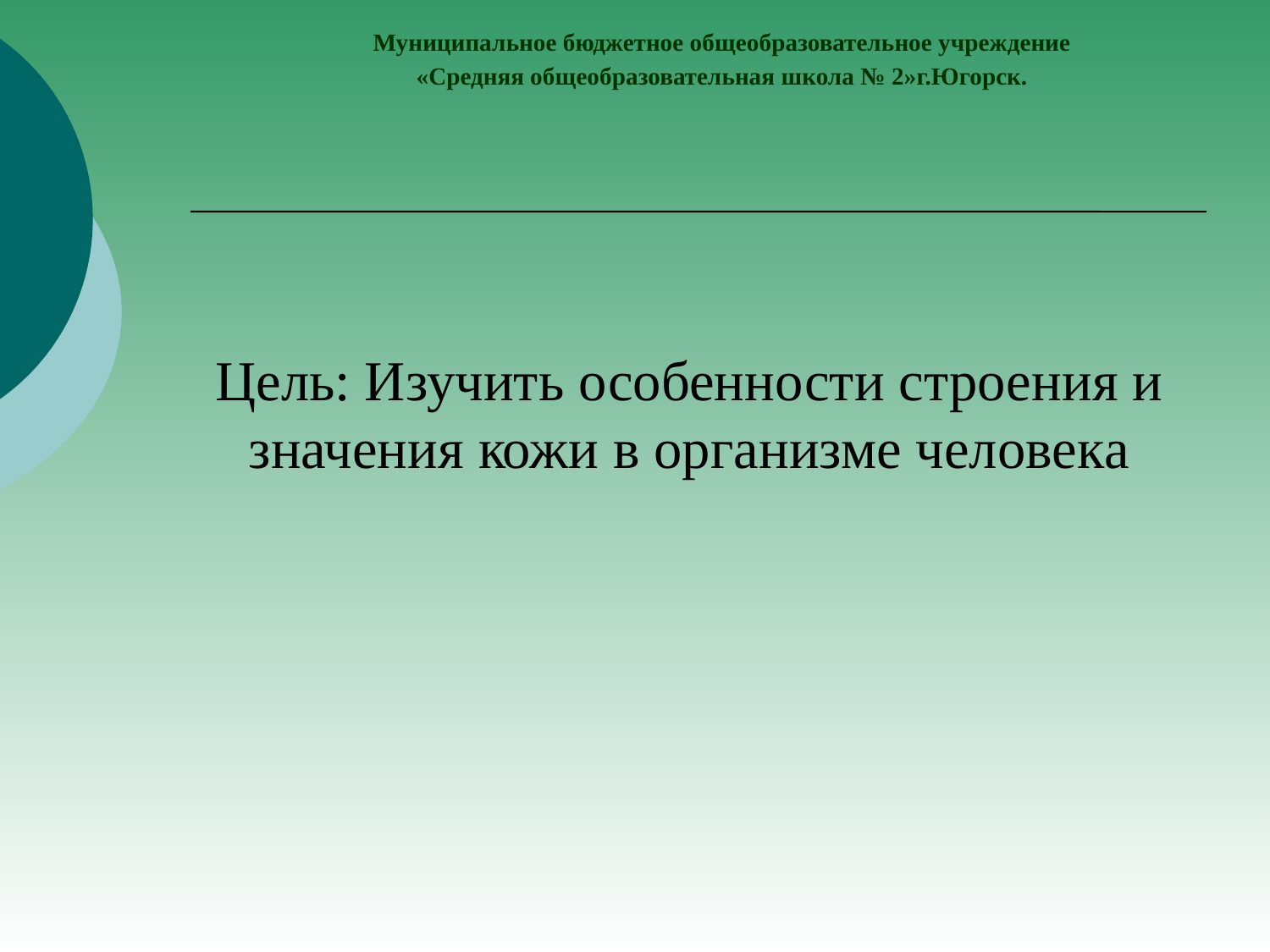

Муниципальное бюджетное общеобразовательное учреждение
«Средняя общеобразовательная школа № 2»г.Югорск.

# Цель: Изучить особенности строения и значения кожи в организме человека